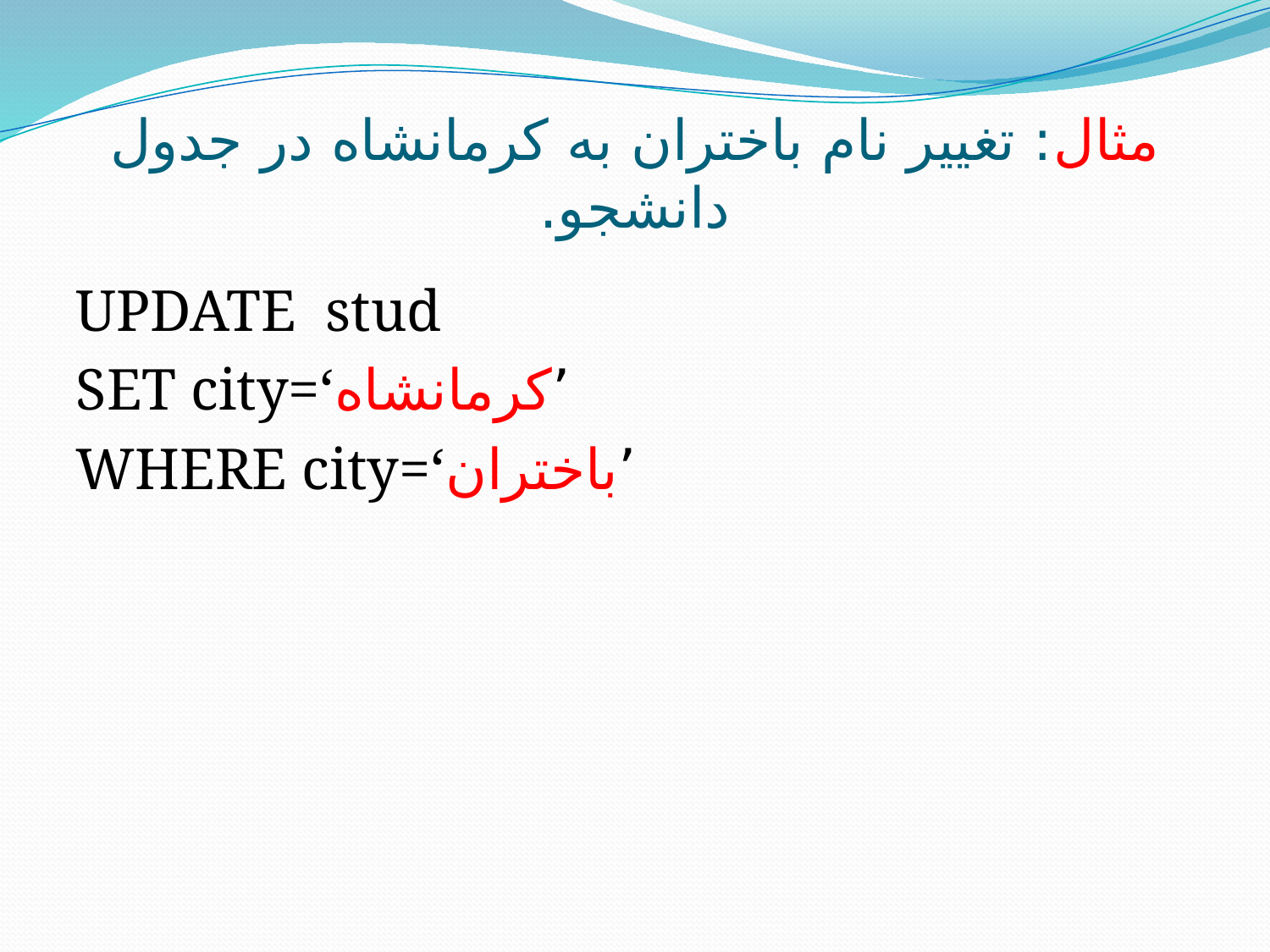

# مثال: تغيير نام باختران به کرمانشاه در جدول دانشجو.
UPDATE  stud
SET city=‘کرمانشاه’
WHERE city=‘باختران’